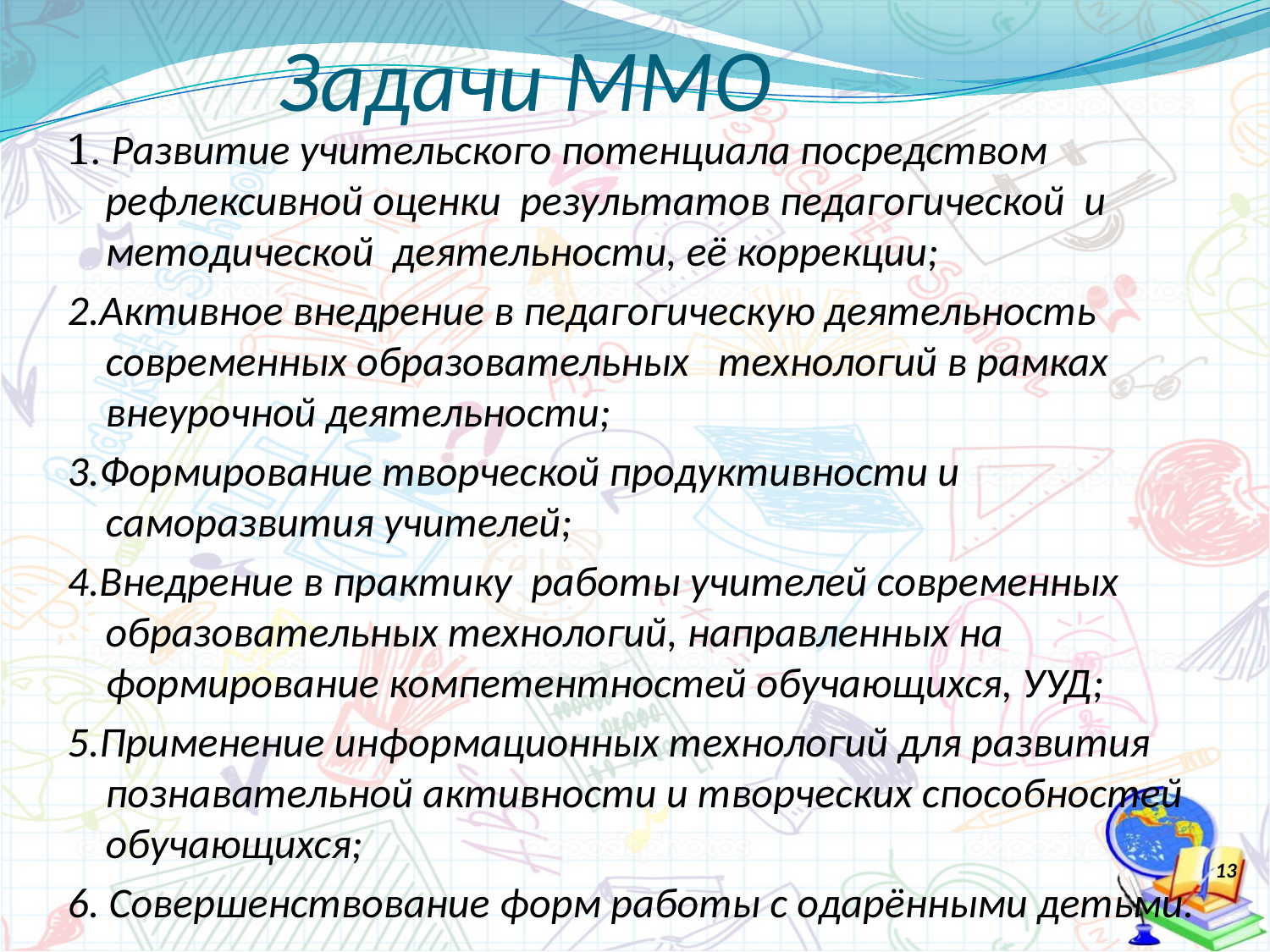

# Задачи ММО
1. Развитие учительского потенциала посредством рефлексивной оценки  результатов педагогической  и методической  деятельности, её коррекции;
2.Активное внедрение в педагогическую деятельность современных образовательных   технологий в рамках внеурочной деятельности;
3.Формирование творческой продуктивности и саморазвития учителей;
4.Внедрение в практику  работы учителей современных образовательных технологий, направленных на формирование компетентностей обучающихся, УУД;
5.Применение информационных технологий для развития познавательной активности и творческих способностей обучающихся;
6. Совершенствование форм работы с одарёнными детьми.

13